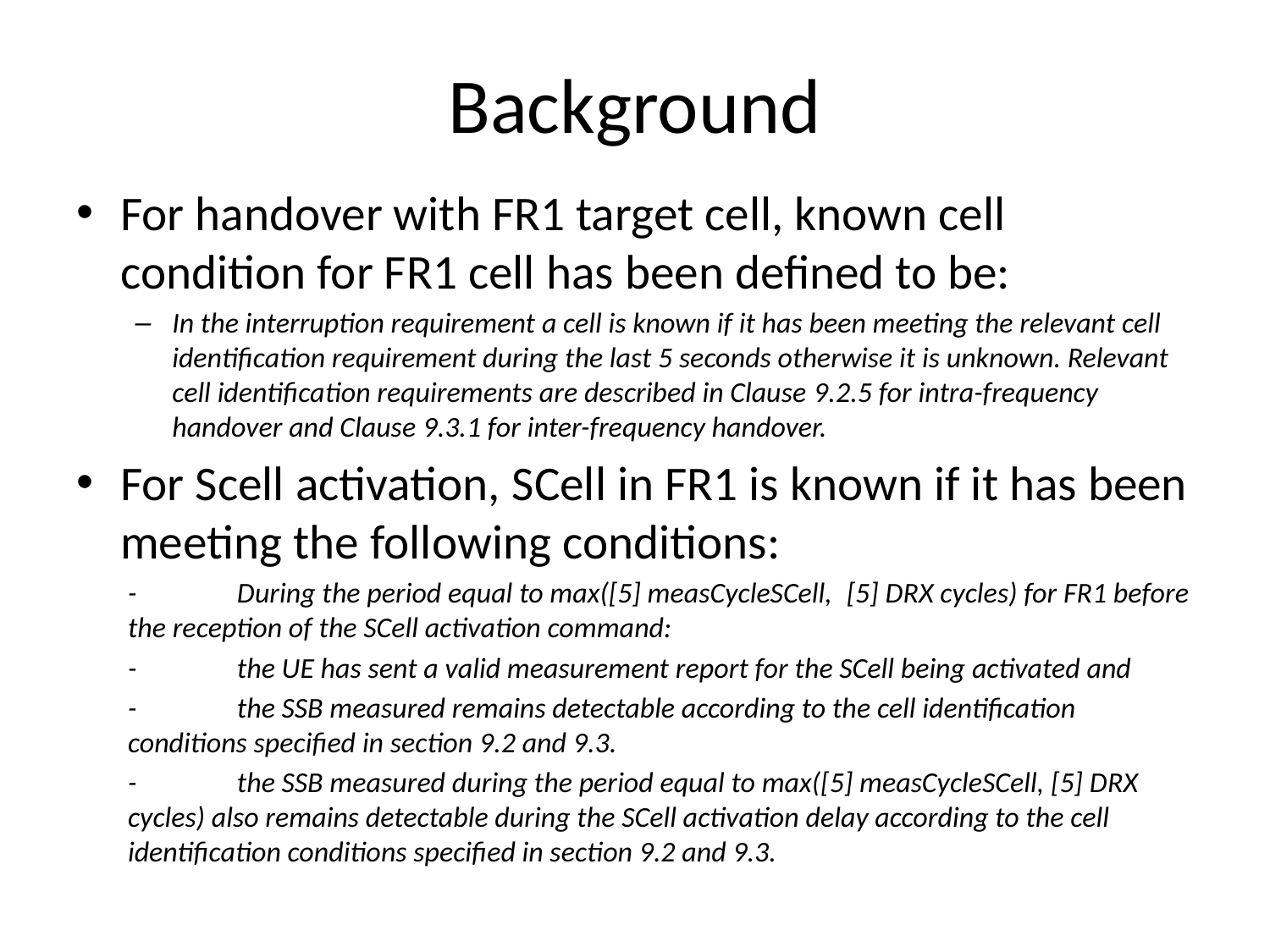

# Background
For handover with FR1 target cell, known cell condition for FR1 cell has been defined to be:
In the interruption requirement a cell is known if it has been meeting the relevant cell identification requirement during the last 5 seconds otherwise it is unknown. Relevant cell identification requirements are described in Clause 9.2.5 for intra-frequency handover and Clause 9.3.1 for inter-frequency handover.
For Scell activation, SCell in FR1 is known if it has been meeting the following conditions:
	-	During the period equal to max([5] measCycleSCell,  [5] DRX cycles) for FR1 before the reception of the SCell activation command:
	-	the UE has sent a valid measurement report for the SCell being activated and
	-	the SSB measured remains detectable according to the cell identification conditions specified in section 9.2 and 9.3.
	-	the SSB measured during the period equal to max([5] measCycleSCell, [5] DRX cycles) also remains detectable during the SCell activation delay according to the cell identification conditions specified in section 9.2 and 9.3.